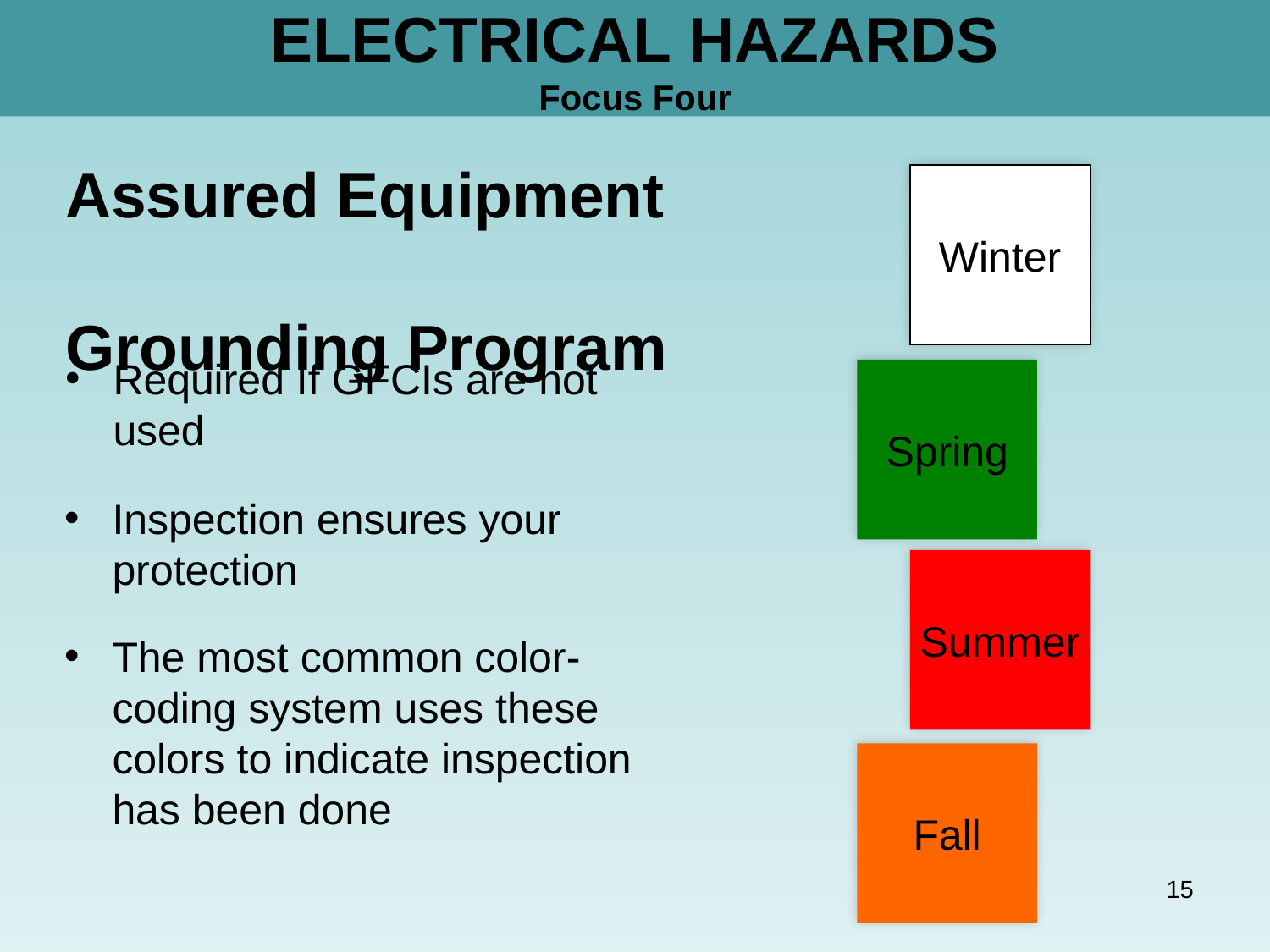

# ELECTRICAL HAZARDS Focus Four
Assured Equipment
Grounding Program
Winter
Required If GFCIs are not used
Spring
Inspection ensures your protection
Summer
The most common color-coding system uses these colors to indicate inspection has been done
Fall
15